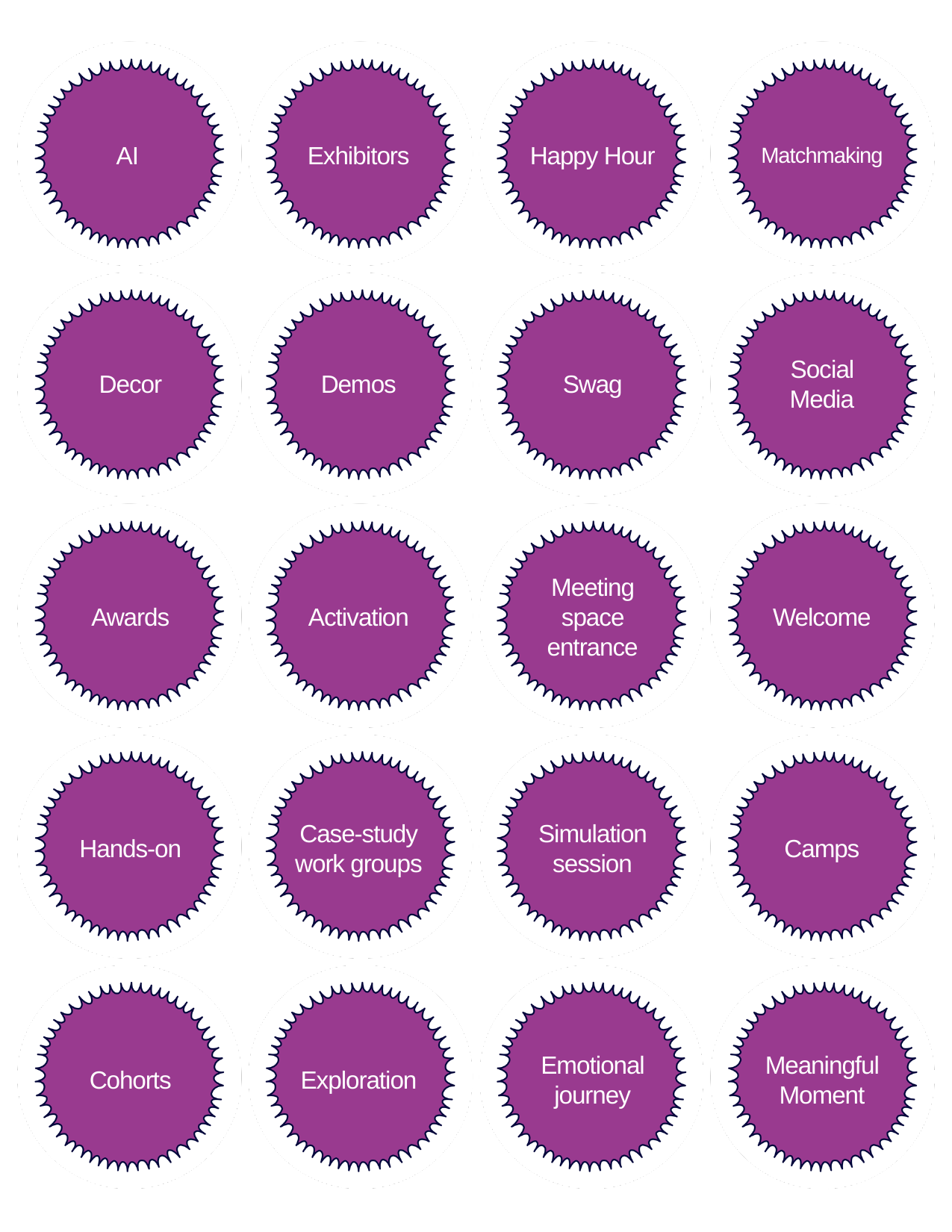

Exhibitors
Happy Hour
Matchmaking
# AI
Decor
Demos
Swag
Social Media
Awards
Activation
Meeting space entrance
Welcome
Hands-on
Case-study work groups
Simulation session
Camps
Cohorts
Exploration
Emotional journey
Meaningful Moment